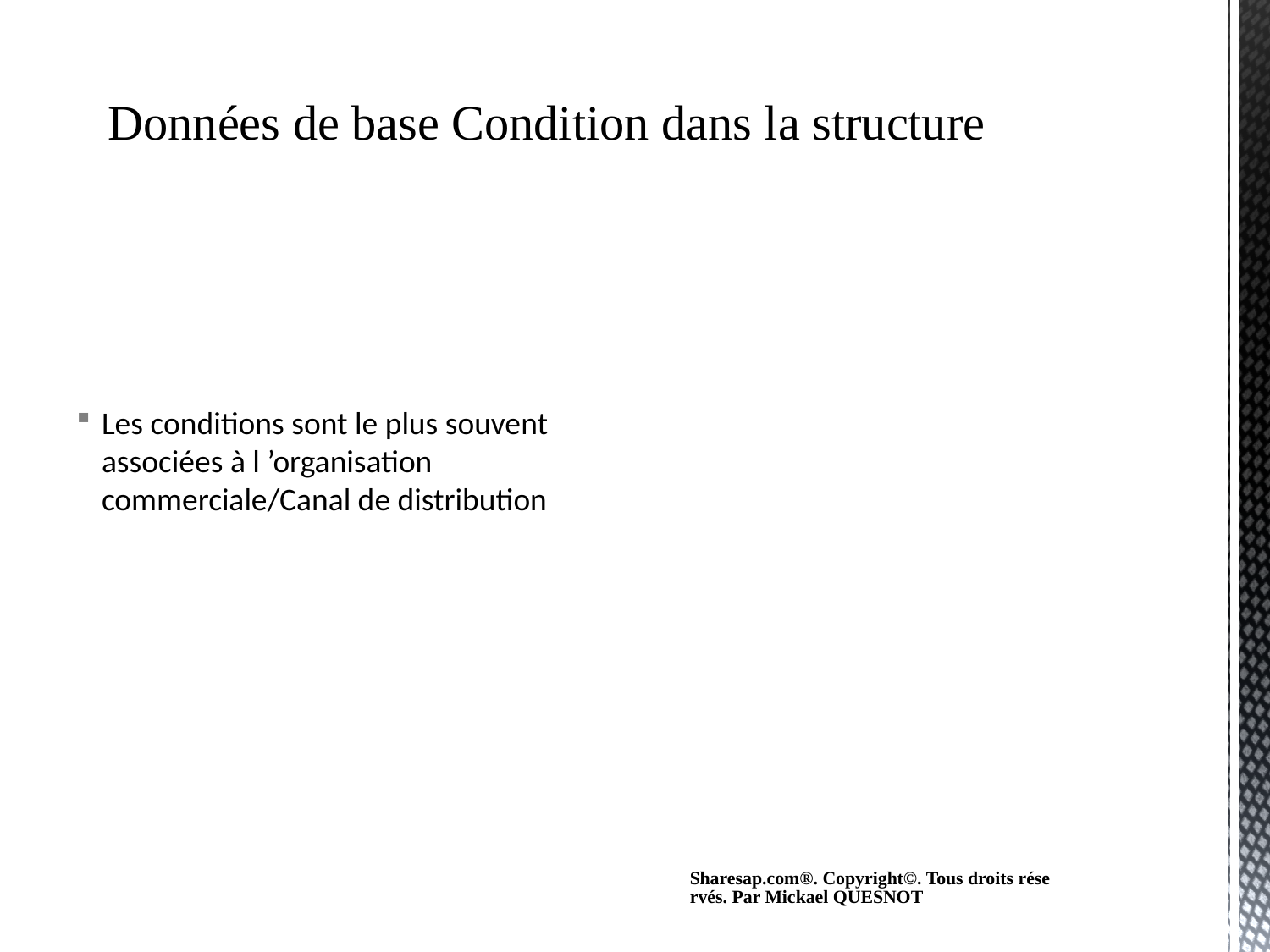

Les conditions sont le plus souvent associées à l ’organisation commerciale/Canal de distribution
# Données de base Condition dans la structure
Sharesap.com®. Copyright©. Tous droits réservés. Par Mickael QUESNOT